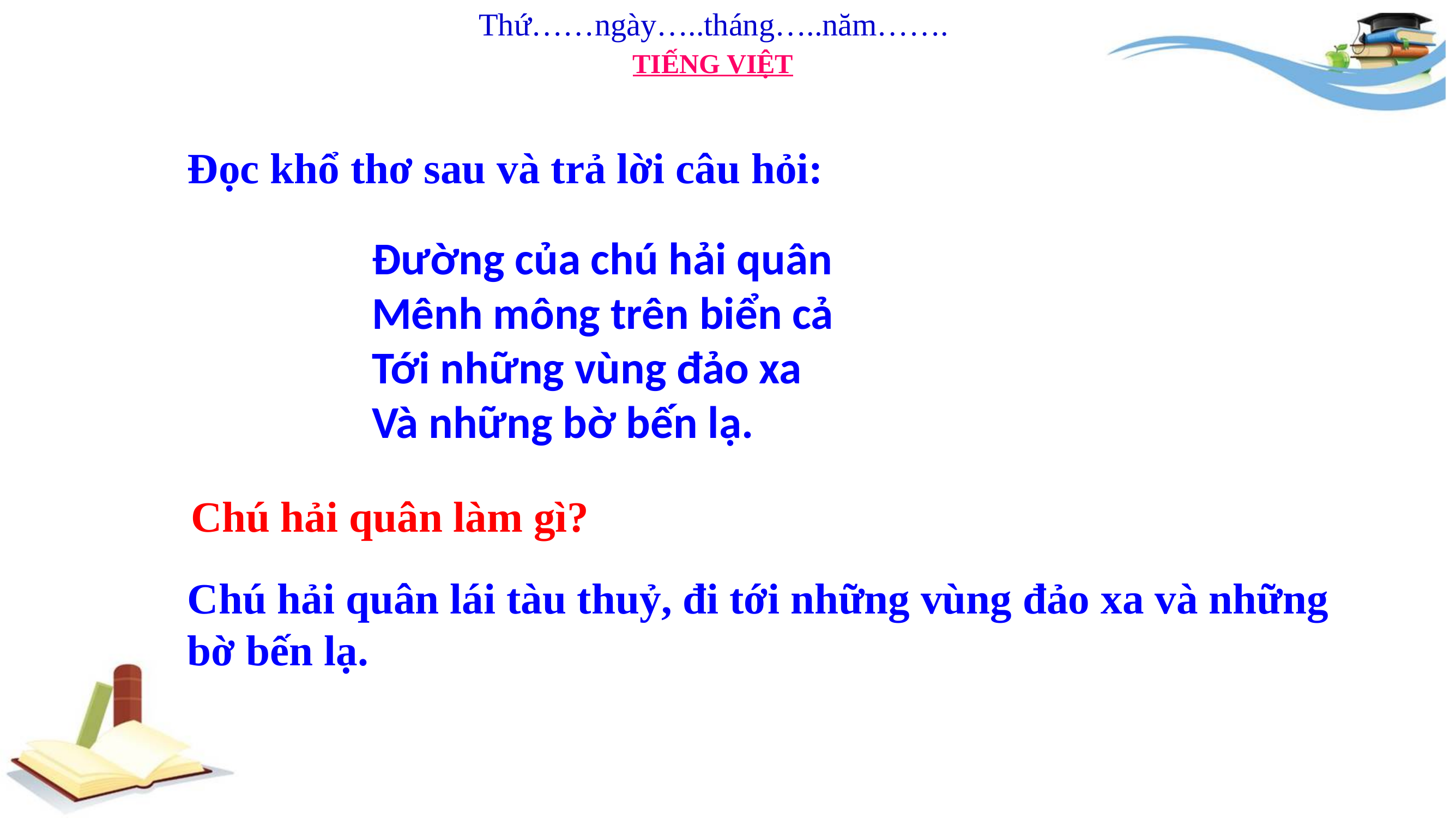

Thứ……ngày…..tháng…..năm…….
TIẾNG VIỆT
Đọc khổ thơ sau và trả lời câu hỏi:
Đường của chú hải quân
Mênh mông trên biển cả
Tới những vùng đảo xa
Và những bờ bến lạ.
Chú hải quân làm gì?
Chú hải quân lái tàu thuỷ, đi tới những vùng đảo xa và những bờ bến lạ.